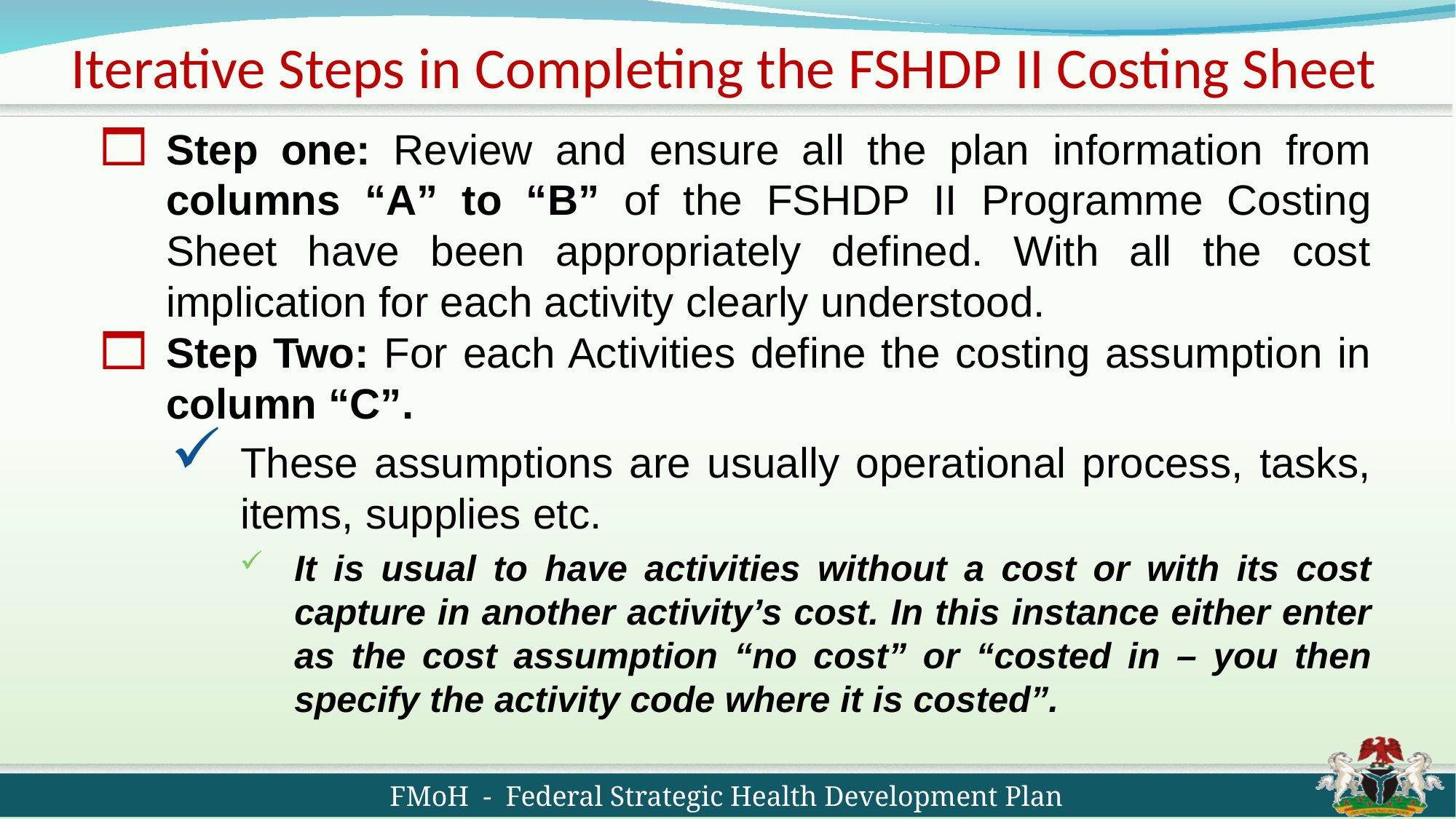

# Iterative Steps in Completing the FSHDP II Costing Sheet
Step one: Review and ensure all the plan information from columns “A” to “B” of the FSHDP II Programme Costing Sheet have been appropriately defined. With all the cost implication for each activity clearly understood.
Step Two: For each Activities define the costing assumption in column “C”.
These assumptions are usually operational process, tasks, items, supplies etc.
It is usual to have activities without a cost or with its cost capture in another activity’s cost. In this instance either enter as the cost assumption “no cost” or “costed in – you then specify the activity code where it is costed”.